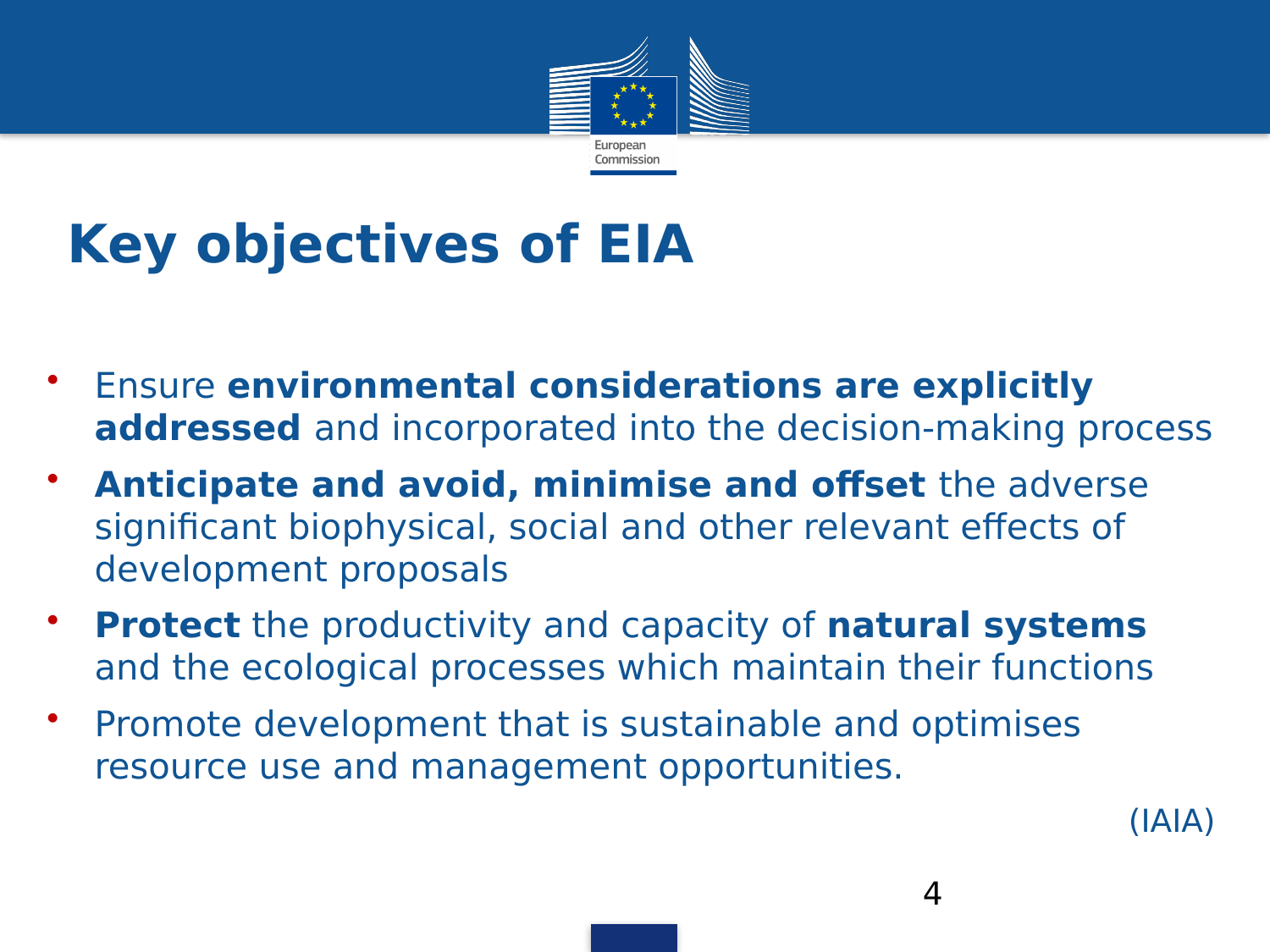

# Key objectives of EIA
Ensure environmental considerations are explicitly addressed and incorporated into the decision-making process
Anticipate and avoid, minimise and offset the adverse significant biophysical, social and other relevant effects of development proposals
Protect the productivity and capacity of natural systems and the ecological processes which maintain their functions
Promote development that is sustainable and optimises resource use and management opportunities.
(IAIA)
4